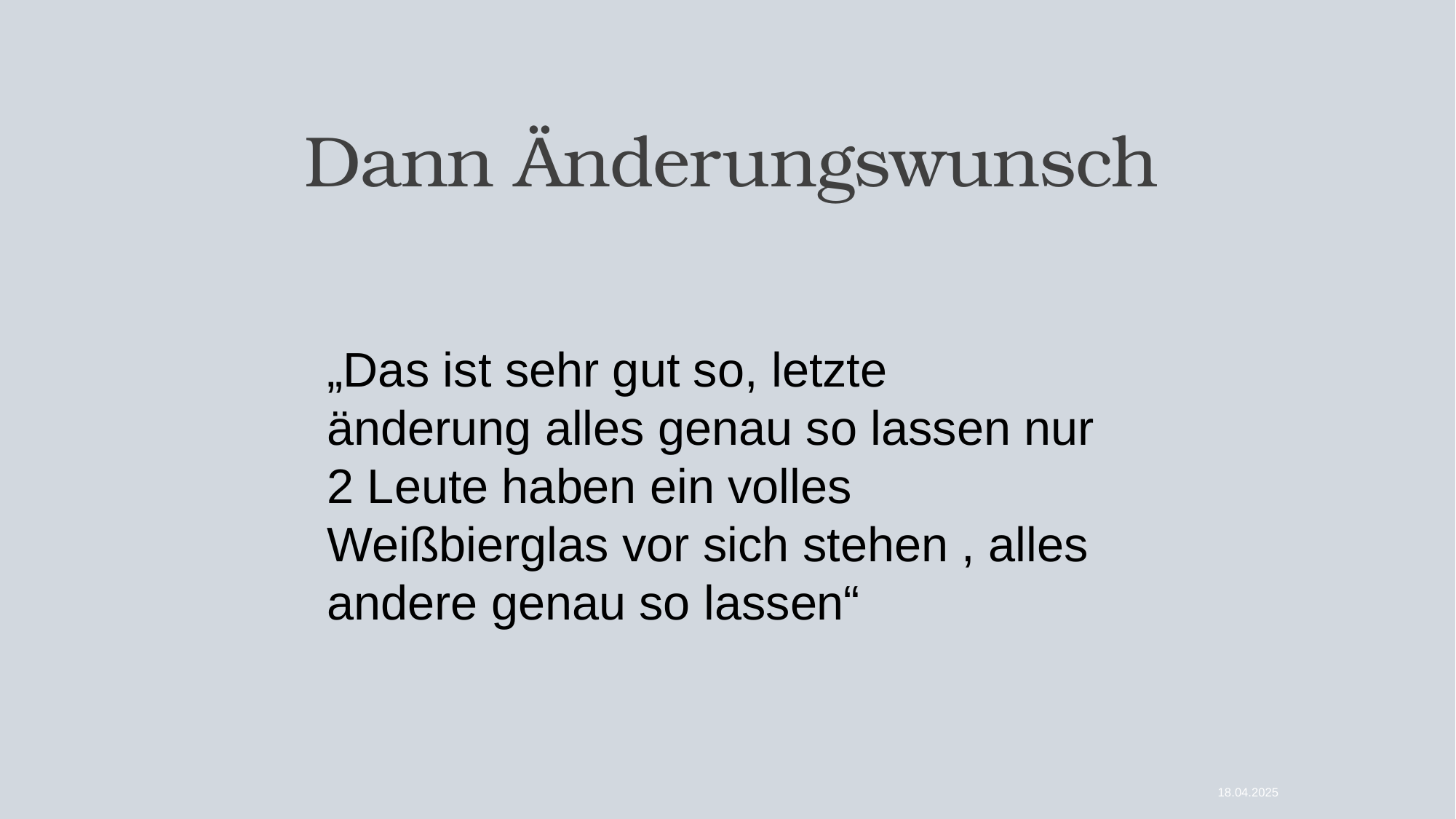

# Dann Änderungswunsch
„Das ist sehr gut so, letzte änderung alles genau so lassen nur 2 Leute haben ein volles Weißbierglas vor sich stehen , alles andere genau so lassen“
18.04.2025